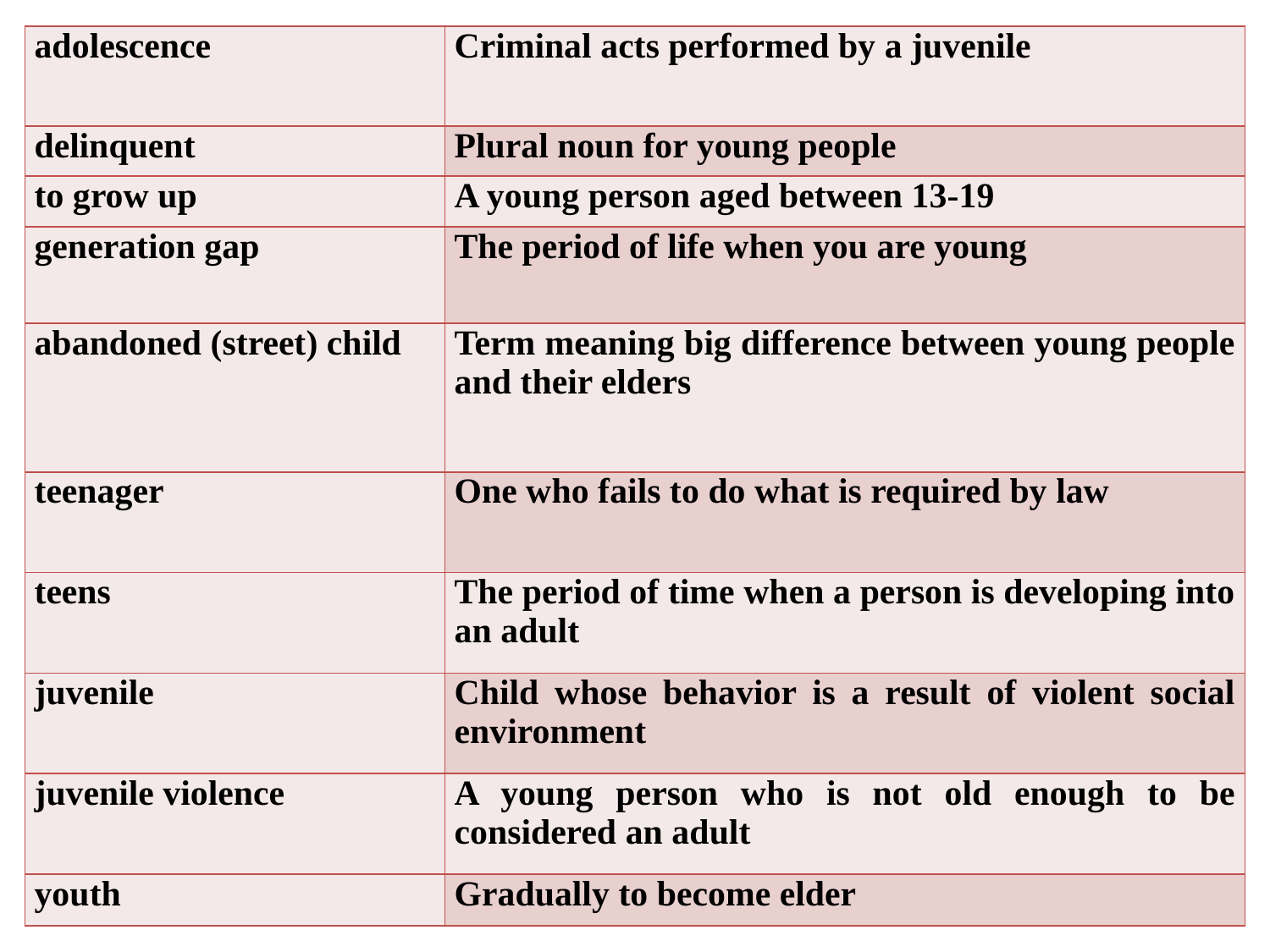

| adolescence | Criminal acts performed by a juvenile |
| --- | --- |
| delinquent | Plural noun for young people |
| to grow up | A young person aged between 13-19 |
| generation gap | The period of life when you are young |
| abandoned (street) child | Term meaning big difference between young people and their elders |
| teenager | One who fails to do what is required by law |
| teens | The period of time when a person is developing into an adult |
| juvenile | Child whose behavior is a result of violent social environment |
| juvenile violence | A young person who is not old enough to be considered an adult |
| youth | Gradually to become elder |